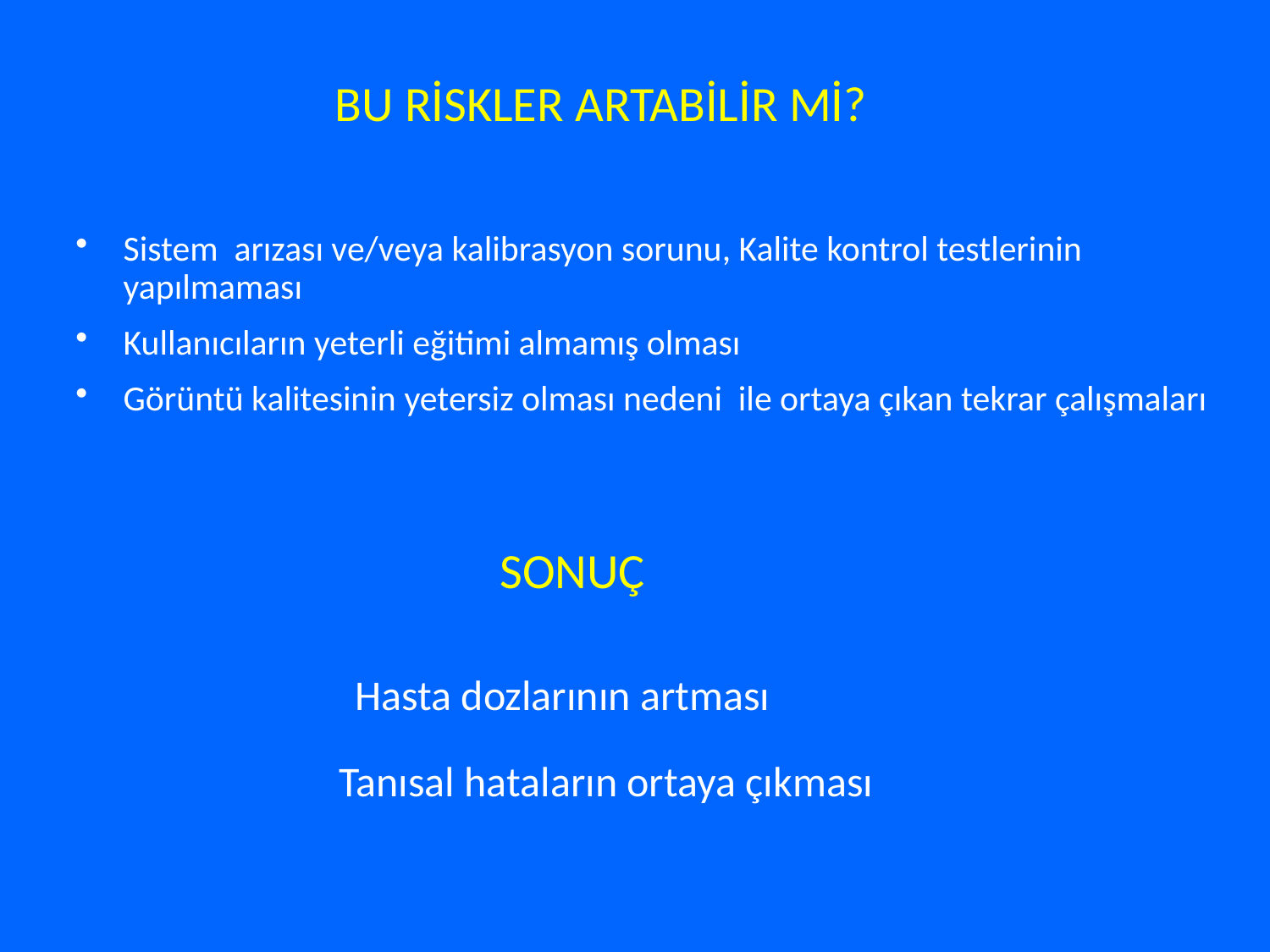

BU RİSKLER ARTABİLİR Mİ?
Sistem  arızası ve/veya kalibrasyon sorunu, Kalite kontrol testlerinin yapılmaması
Kullanıcıların yeterli eğitimi almamış olması
Görüntü kalitesinin yetersiz olması nedeni  ile ortaya çıkan tekrar çalışmaları

SONUÇ
Hasta dozlarının artması
Tanısal hataların ortaya çıkması